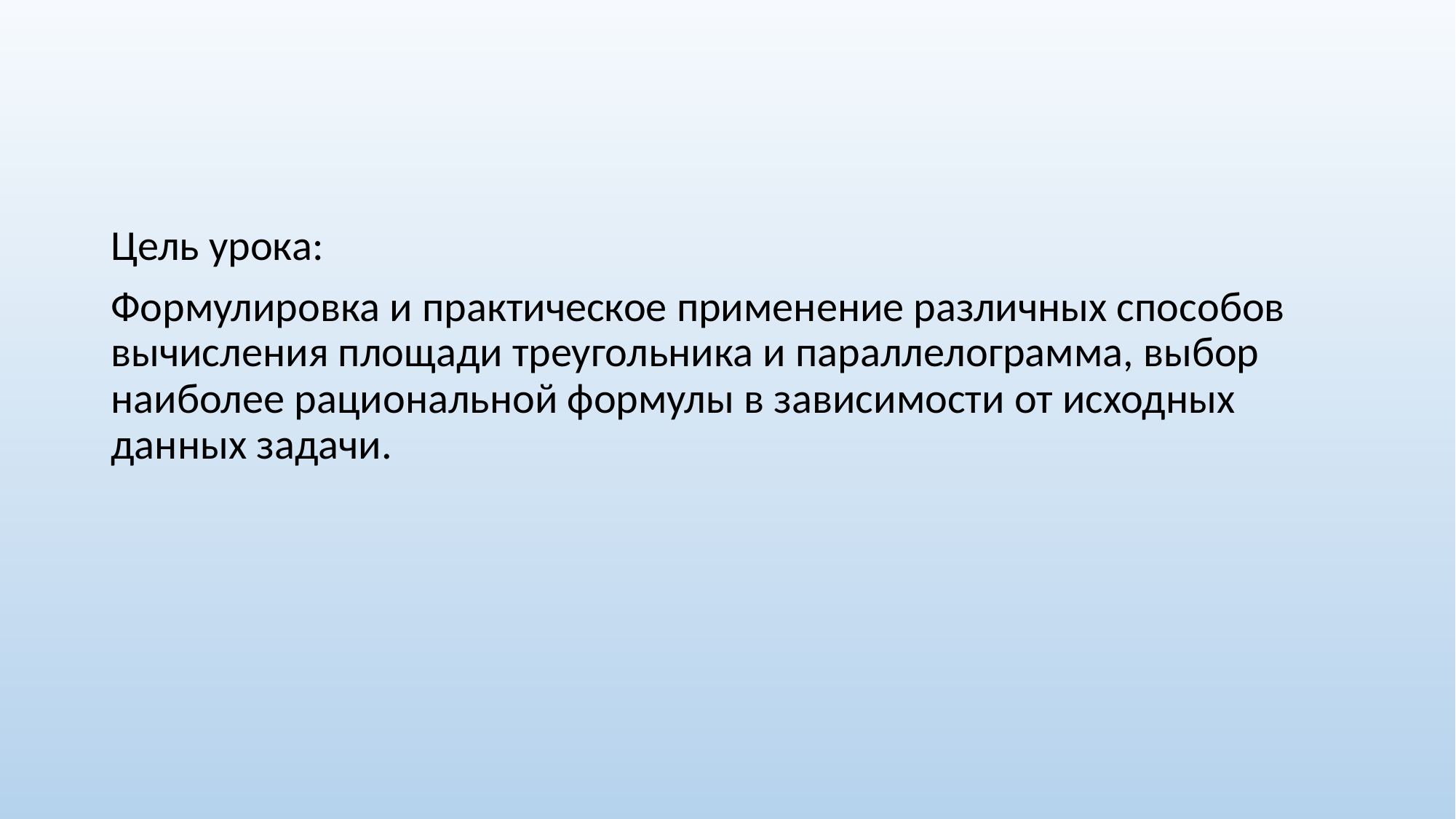

Цель урока:
Формулировка и практическое применение различных способов вычисления площади треугольника и параллелограмма, выбор наиболее рациональной формулы в зависимости от исходных данных задачи.